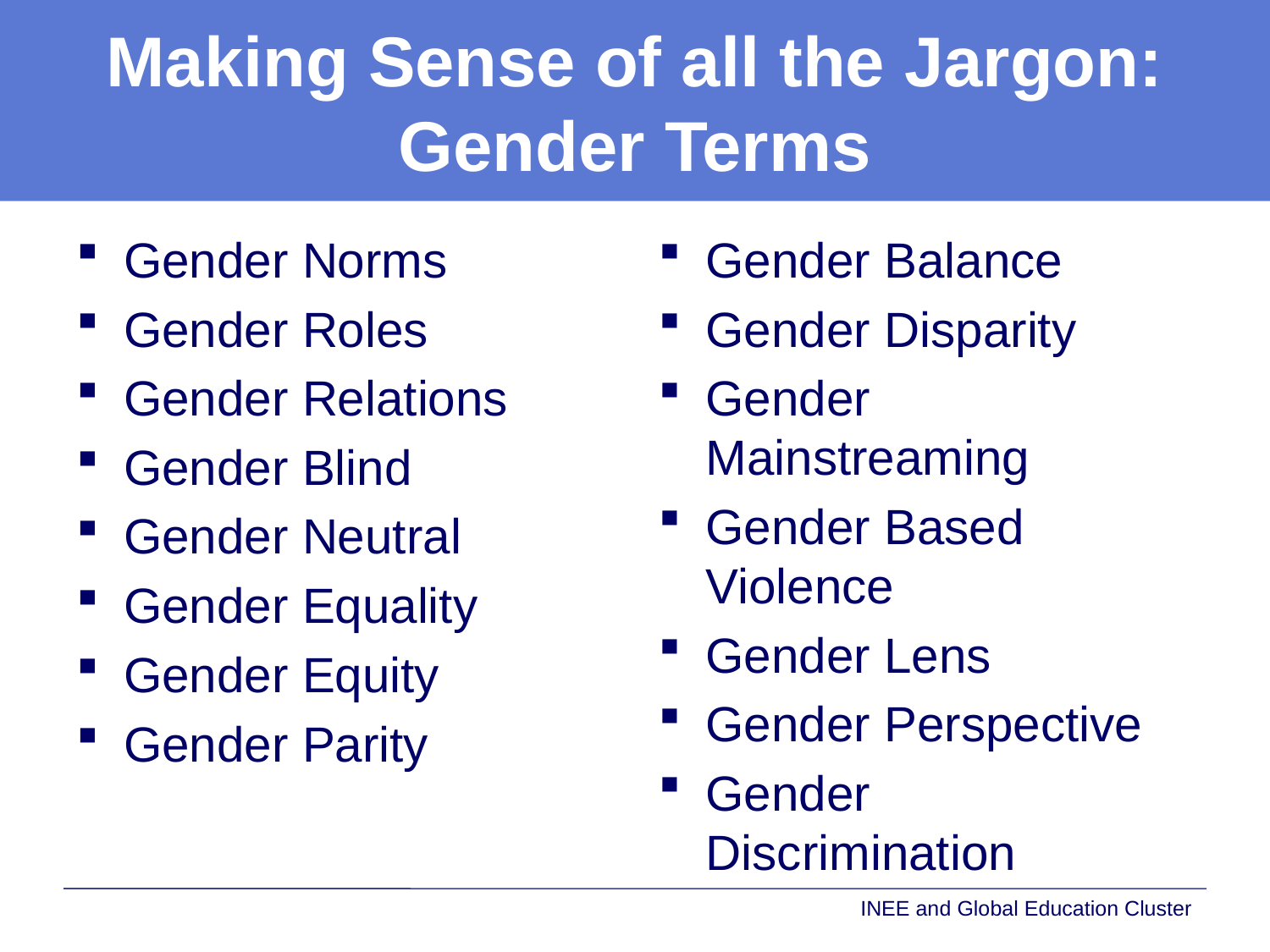

# Making Sense of all the Jargon: Gender Terms
Gender Norms
Gender Roles
Gender Relations
Gender Blind
Gender Neutral
Gender Equality
Gender Equity
Gender Parity

Gender Balance
Gender Disparity
Gender Mainstreaming
Gender Based Violence
Gender Lens
Gender Perspective
Gender Discrimination

INEE and Global Education Cluster